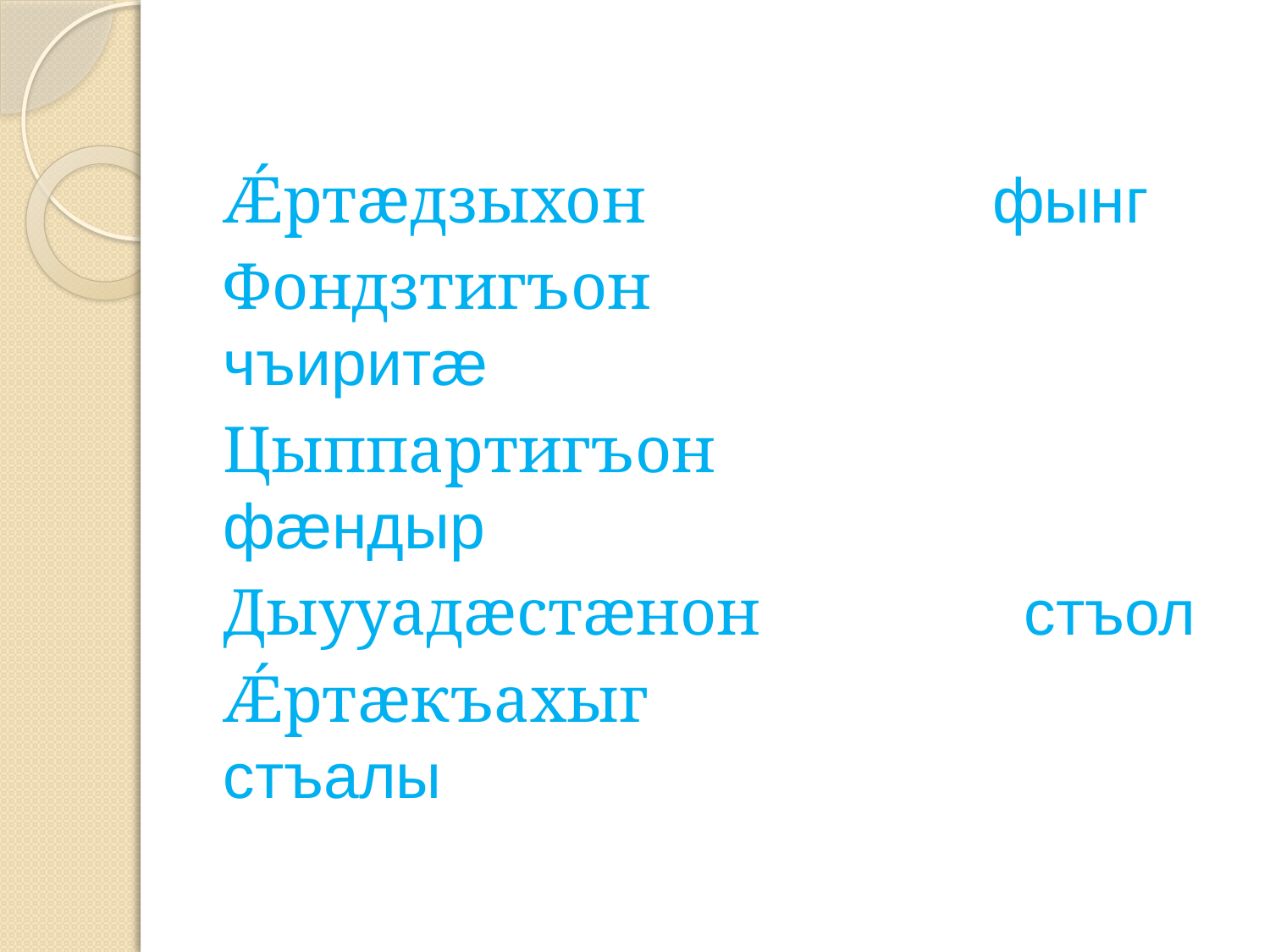

Ǽртæдзыхон                     фынг
Фондзтигъон                     чъиритæ
Цыппартигъон                  фæндыр
Дыууадæстæнон                стъол
Ǽртæкъахыг                      стъалы